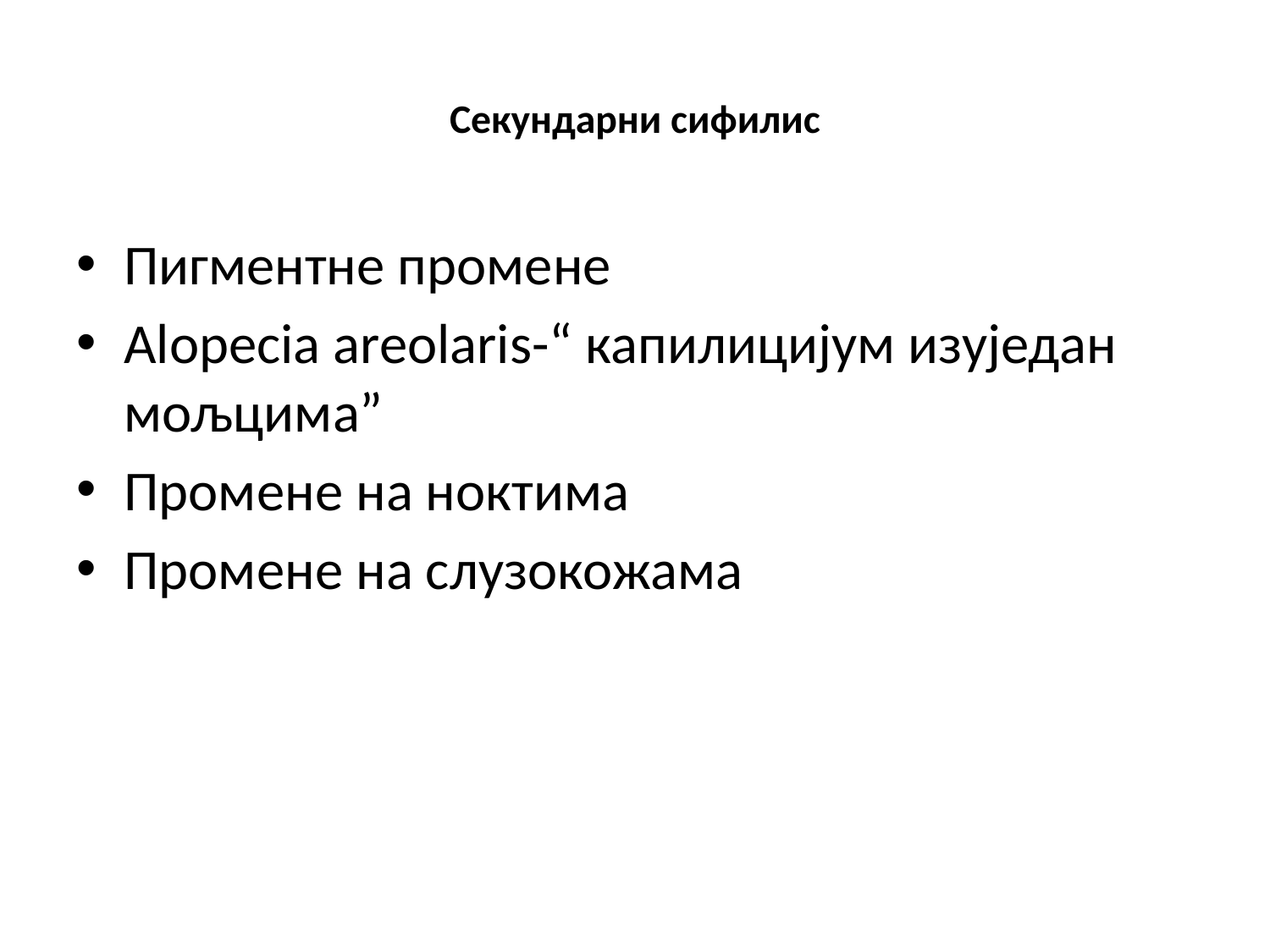

# Секундарни сифилис
Пигментне промене
Alopecia areolaris-“ капилицијум изуједан мољцима”
Промене на ноктима
Промене на слузокожама